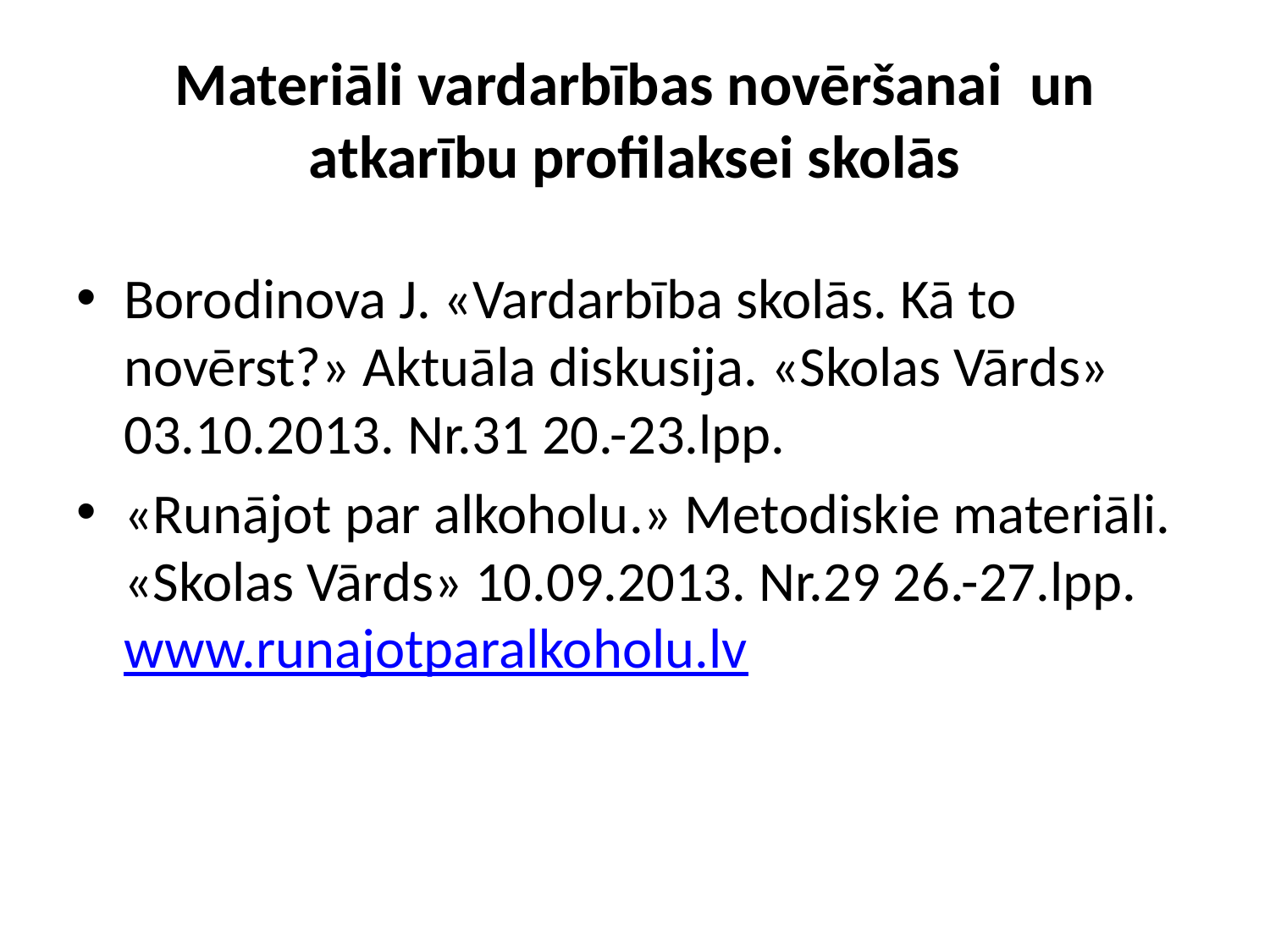

# Materiāli vardarbības novēršanai  un atkarību profilaksei skolās
Borodinova J. «Vardarbība skolās. Kā to novērst?» Aktuāla diskusija. «Skolas Vārds» 03.10.2013. Nr.31 20.-23.lpp.
«Runājot par alkoholu.» Metodiskie materiāli. «Skolas Vārds» 10.09.2013. Nr.29 26.-27.lpp. www.runajotparalkoholu.lv